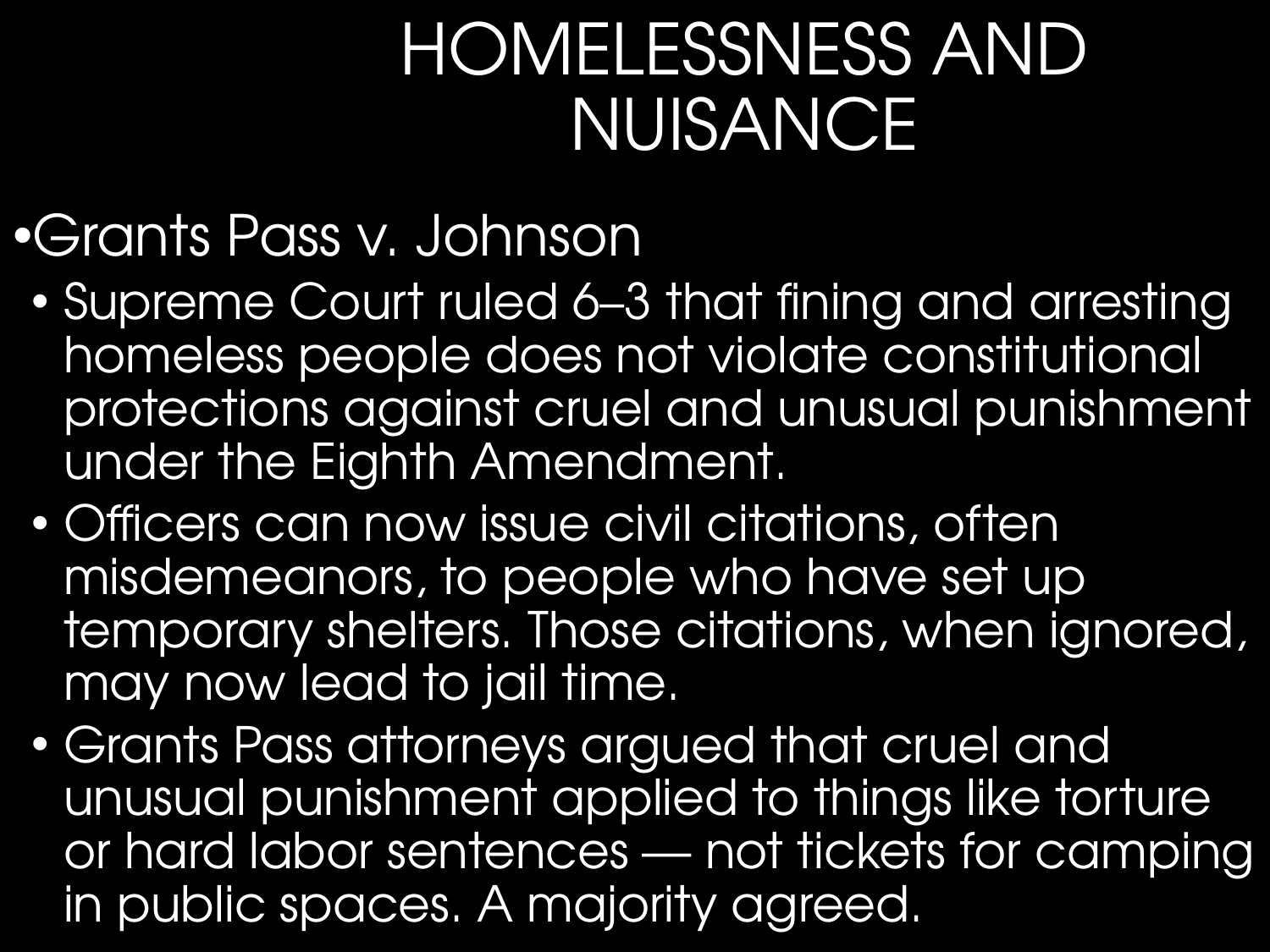

# Homelessness and Nuisance
Grants Pass v. Johnson
Supreme Court ruled 6–3 that fining and arresting homeless people does not violate constitutional protections against cruel and unusual punishment under the Eighth Amendment.
Officers can now issue civil citations, often misdemeanors, to people who have set up temporary shelters. Those citations, when ignored, may now lead to jail time.
Grants Pass attorneys argued that cruel and unusual punishment applied to things like torture or hard labor sentences — not tickets for camping in public spaces. A majority agreed.